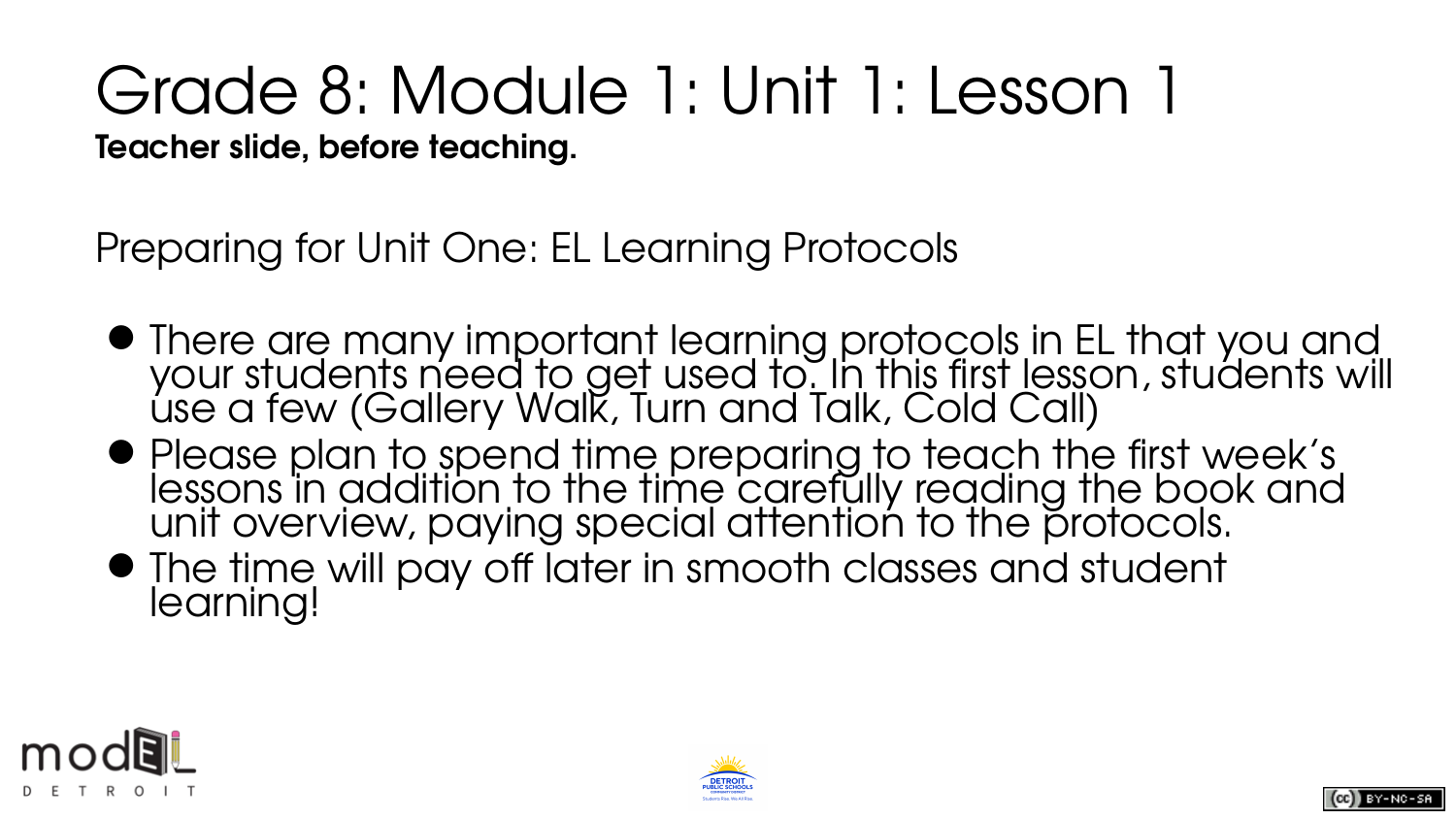

# Grade 8: Module 1: Unit 1: Lesson 1
Teacher slide, before teaching.
Preparing for Unit One: EL Learning Protocols

There are many important learning protocols in EL that you and your students need to get used to. In this first lesson, students will use a few (Gallery Walk, Turn and Talk, Cold Call)
Please plan to spend time preparing to teach the first week’s lessons in addition to the time carefully reading the book and unit overview, paying special attention to the protocols.
The time will pay off later in smooth classes and student learning!